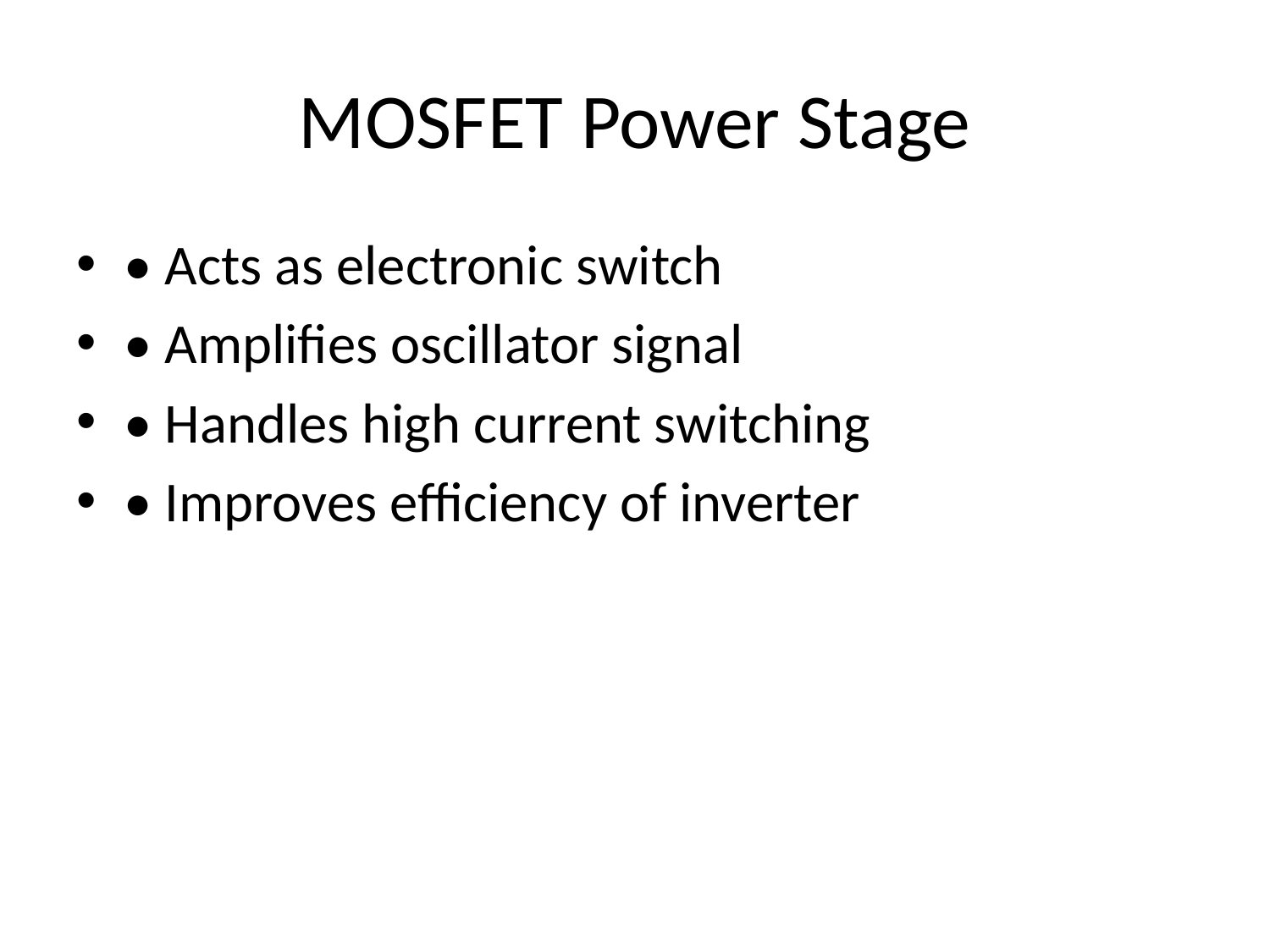

# MOSFET Power Stage
• Acts as electronic switch
• Amplifies oscillator signal
• Handles high current switching
• Improves efficiency of inverter